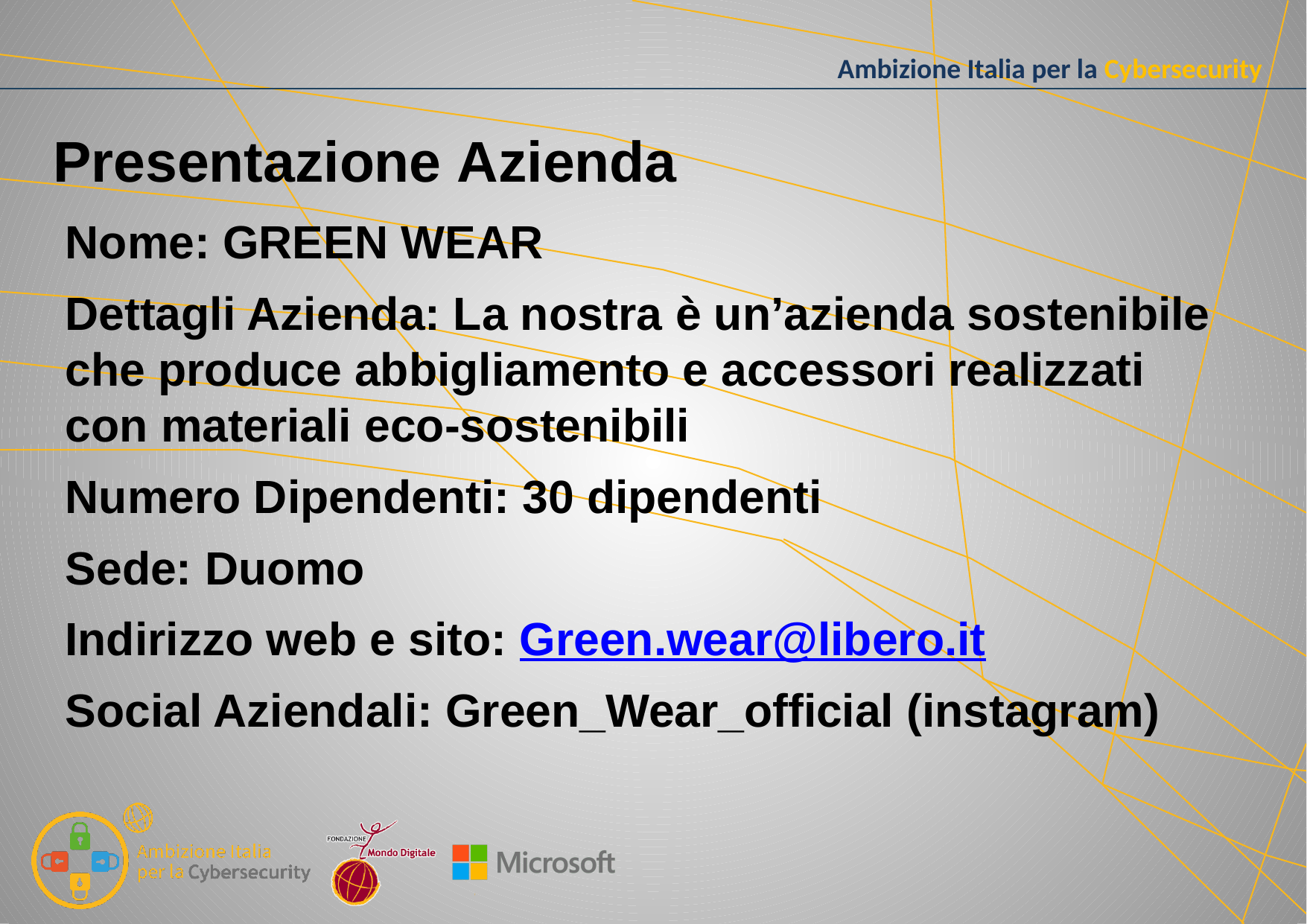

# Presentazione Azienda

Nome: GREEN WEAR
Dettagli Azienda: La nostra è un’azienda sostenibile che produce abbigliamento e accessori realizzati con materiali eco-sostenibili
Numero Dipendenti: 30 dipendenti
Sede: Duomo
Indirizzo web e sito: Green.wear@libero.it
Social Aziendali: Green_Wear_official (instagram)